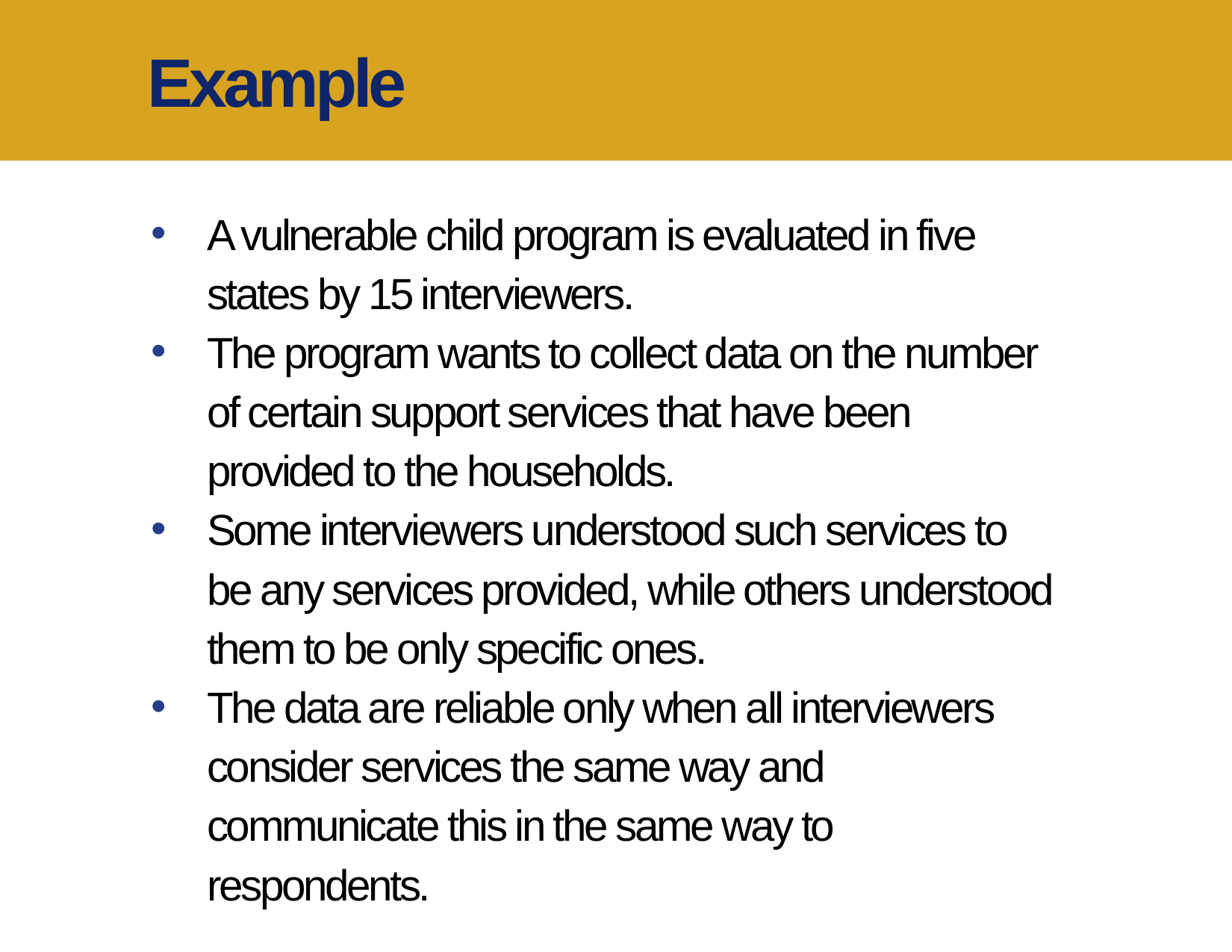

Example
A vulnerable child program is evaluated in five states by 15 interviewers.
The program wants to collect data on the number of certain support services that have been provided to the households.
Some interviewers understood such services to be any services provided, while others understood them to be only specific ones.
The data are reliable only when all interviewers consider services the same way and communicate this in the same way to respondents.